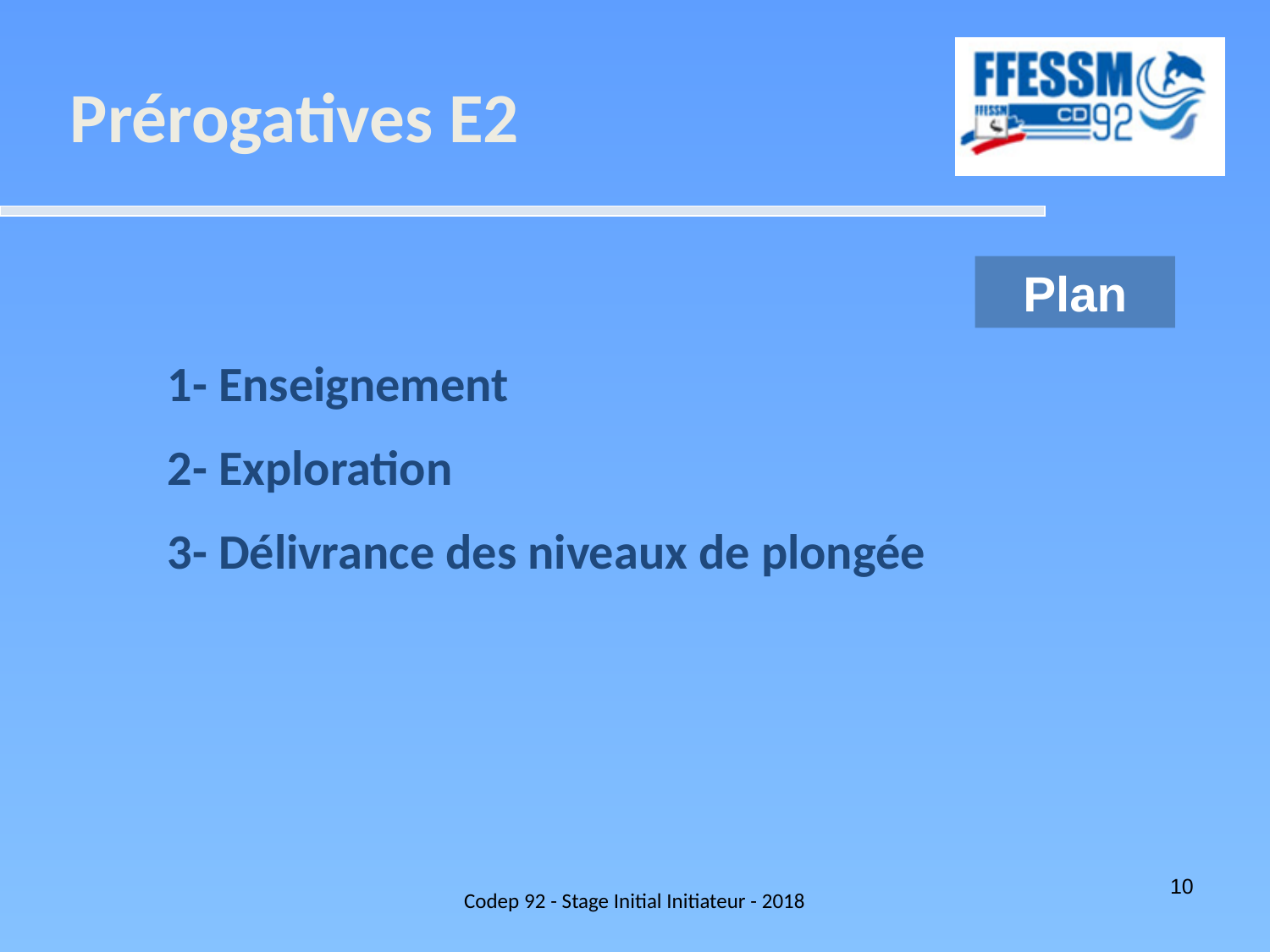

Prérogatives E2
Plan
1- Enseignement
2- Exploration
3- Délivrance des niveaux de plongée
Codep 92 - Stage Initial Initiateur - 2018
10